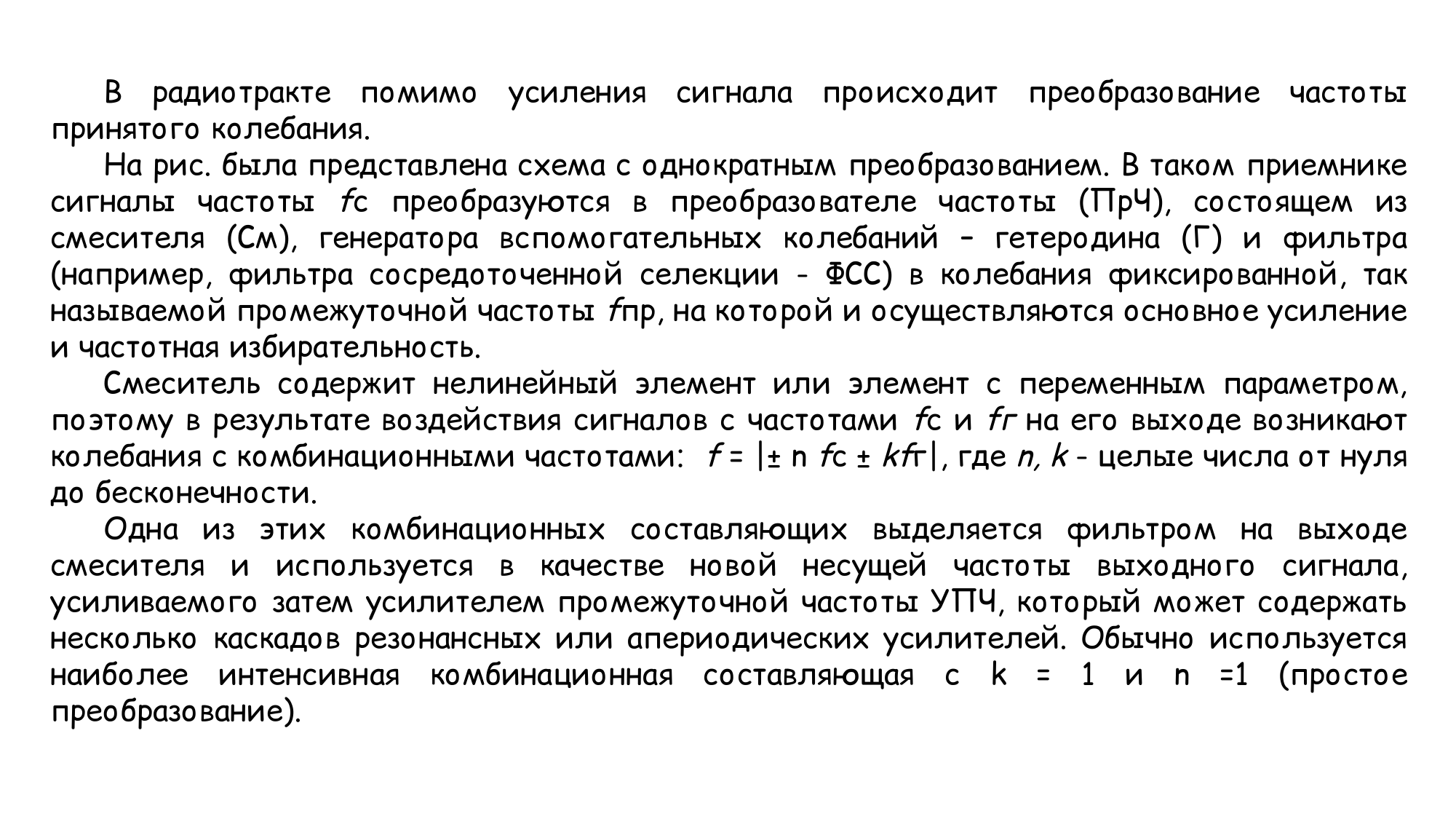

В радиотракте помимо усиления сигнала происходит преобразование частоты принятого колебания.
На рис. была представлена схема с однократным преобразованием. В таком приемнике сигналы частоты fc преобразуются в преобразователе частоты (ПрЧ), состоящем из смесителя (См), генератора вспомогательных колебаний – гетеродина (Г) и фильтра (например, фильтра сосредоточенной селекции - ФСС) в колебания фиксированной, так называемой промежуточной частоты fпр, на которой и осуществляются основное усиление и частотная избирательность.
Смеситель содержит нелинейный элемент или элемент с переменным параметром, поэтому в результате воздействия сигналов с частотами fc и fг на его выходе возникают колебания с комбинационными частотами:  f = |± n fc ± kfг|, где n, k - целые числа от нуля до бесконечности.
Одна из этих комбинационных составляющих выделяется фильтром на выходе смесителя и используется в качестве новой несущей частоты выходного сигнала, усиливаемого затем усилителем промежуточной частоты УПЧ, который может содержать несколько каскадов резонансных или апериодических усилителей. Обычно используется наиболее интенсивная комбинационная составляющая с k = 1 и n =1 (простое преобразование).